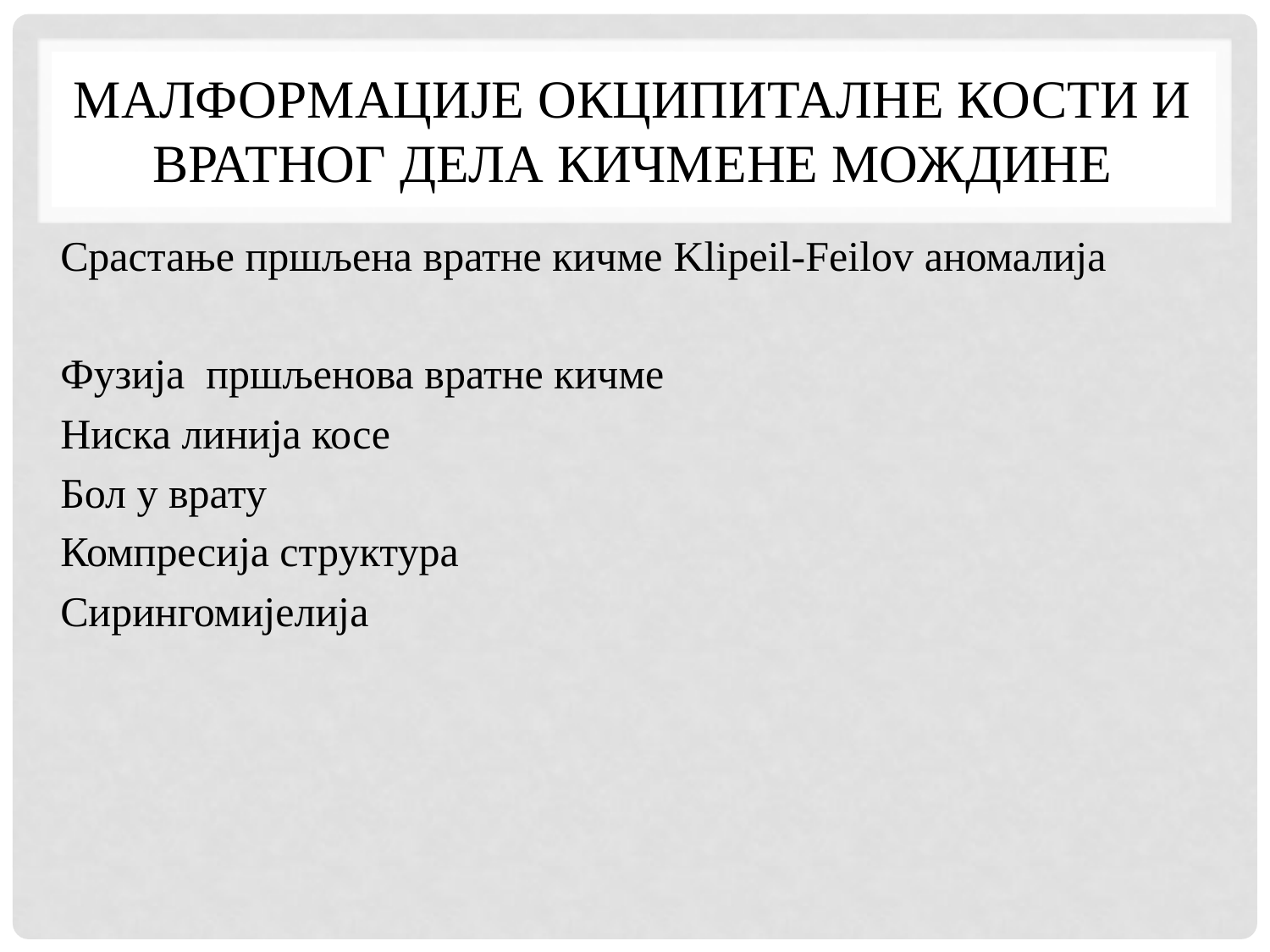

# Малформације окципиталне кости и вратног дела кичмене мождине
Срастање пршљена вратне кичме Klipeil-Feilov аномалија

Фузија  пршљенова вратне кичме
Ниска линија косе
Бол у врату
Компресија структура
Сирингомијелија